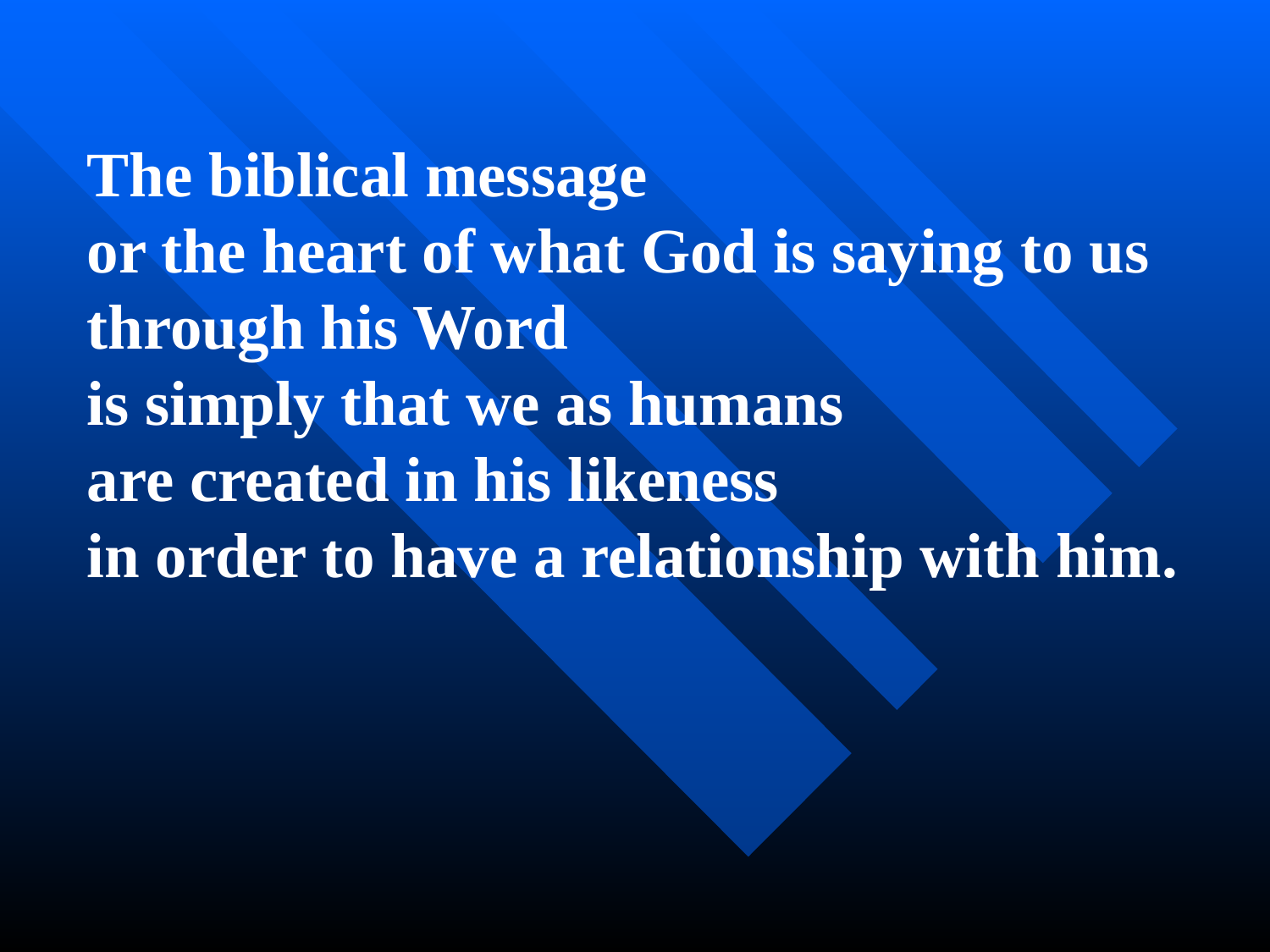

The biblical message
or the heart of what God is saying to us
through his Word
is simply that we as humans
are created in his likeness
in order to have a relationship with him.